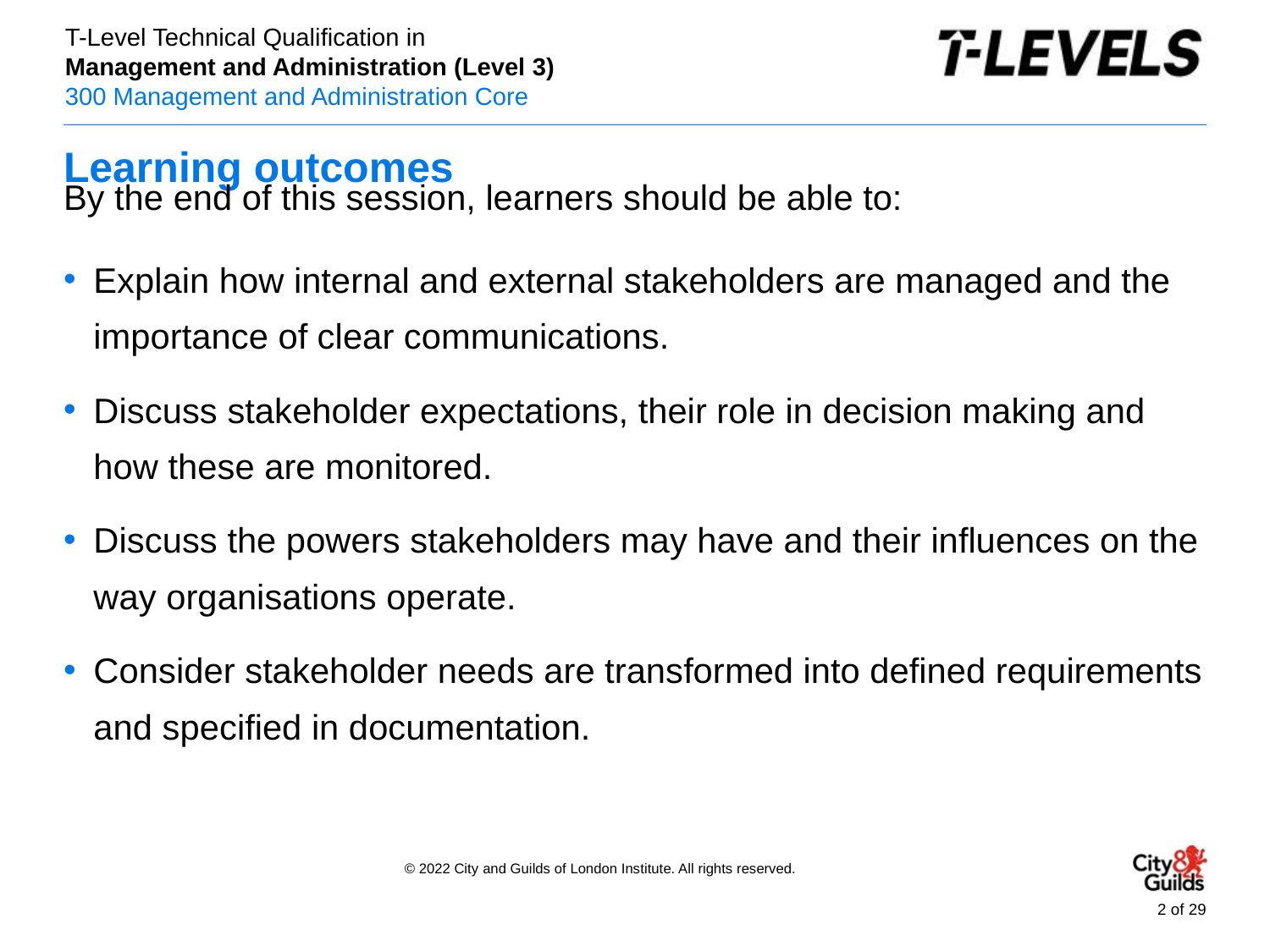

# Learning outcomes
By the end of this session, learners should be able to:
Explain how internal and external stakeholders are managed and the importance of clear communications.
Discuss stakeholder expectations, their role in decision making and how these are monitored.
Discuss the powers stakeholders may have and their influences on the way organisations operate.
Consider stakeholder needs are transformed into defined requirements and specified in documentation.